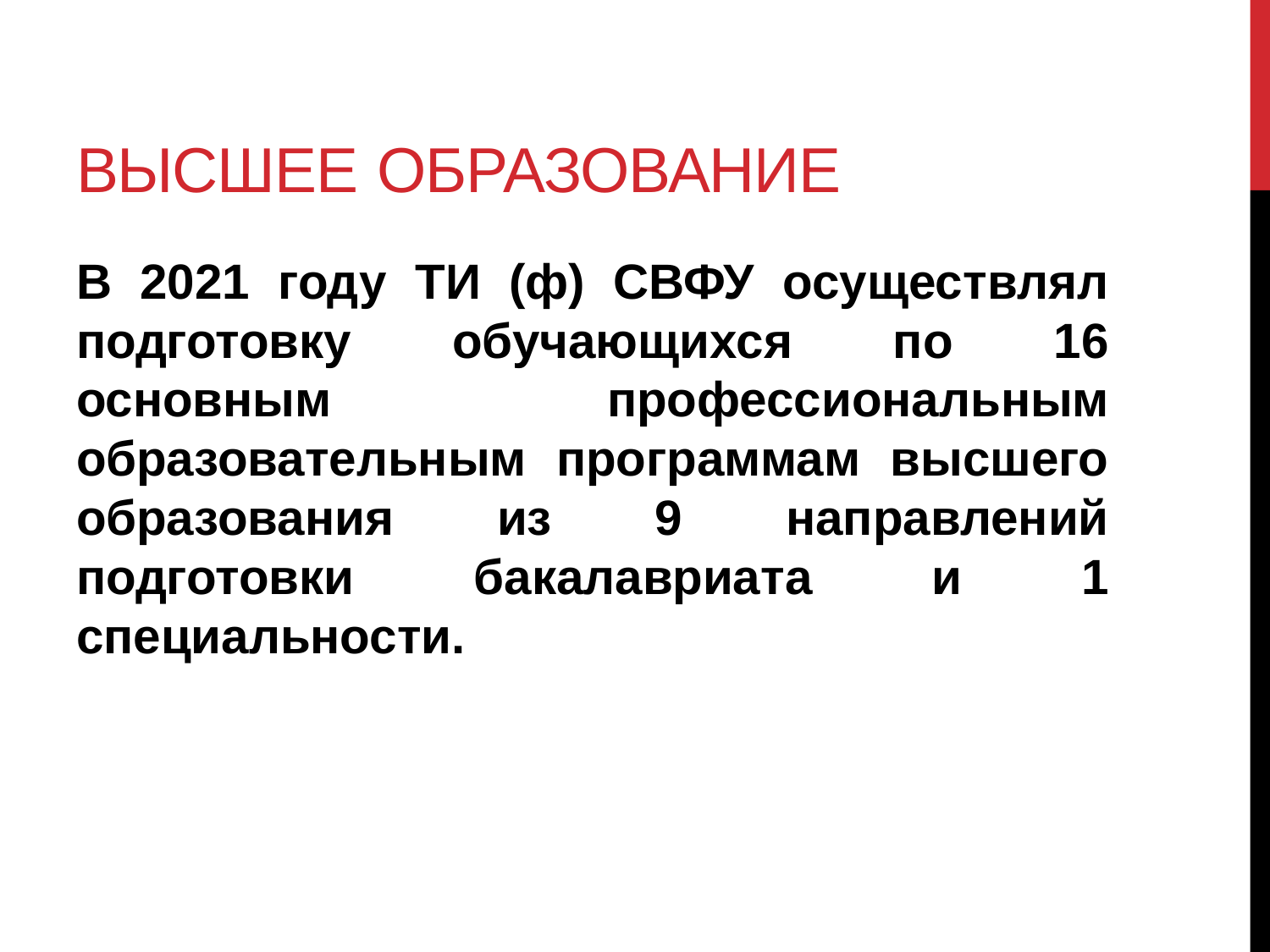

# Высшее образование
В 2021 году ТИ (ф) СВФУ осуществлял подготовку обучающихся по 16 основным профессиональным образовательным программам высшего образования из 9 направлений подготовки бакалавриата и 1 специальности.